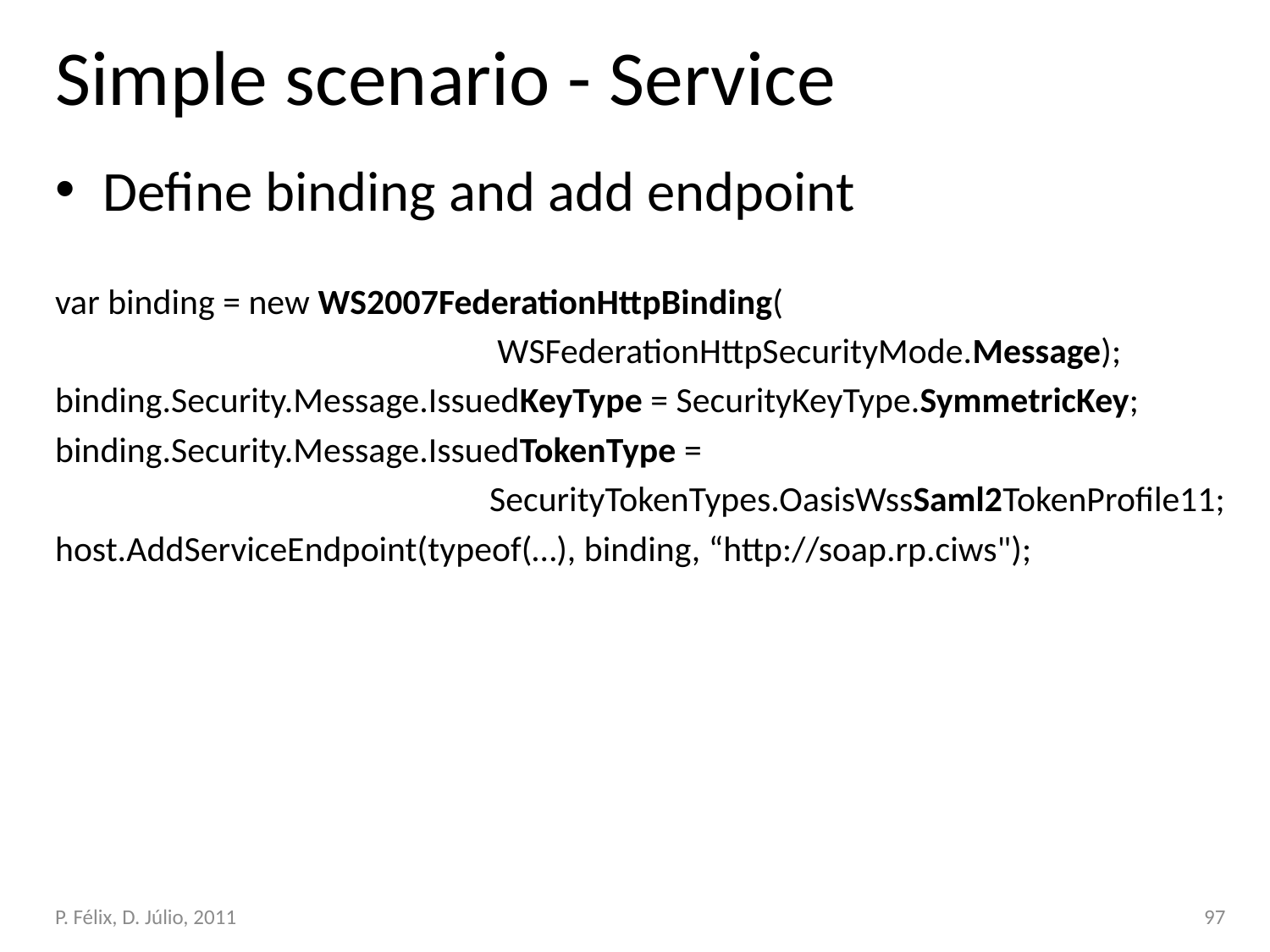

# Simple scenario - Service
Define binding and add endpoint

var binding = new WS2007FederationHttpBinding(
                                                       WSFederationHttpSecurityMode.Message);
binding.Security.Message.IssuedKeyType = SecurityKeyType.SymmetricKey;
binding.Security.Message.IssuedTokenType =
                                                      SecurityTokenTypes.OasisWssSaml2TokenProfile11;
host.AddServiceEndpoint(typeof(…), binding, “http://soap.rp.ciws");

P. Félix, D. Júlio, 2011
97